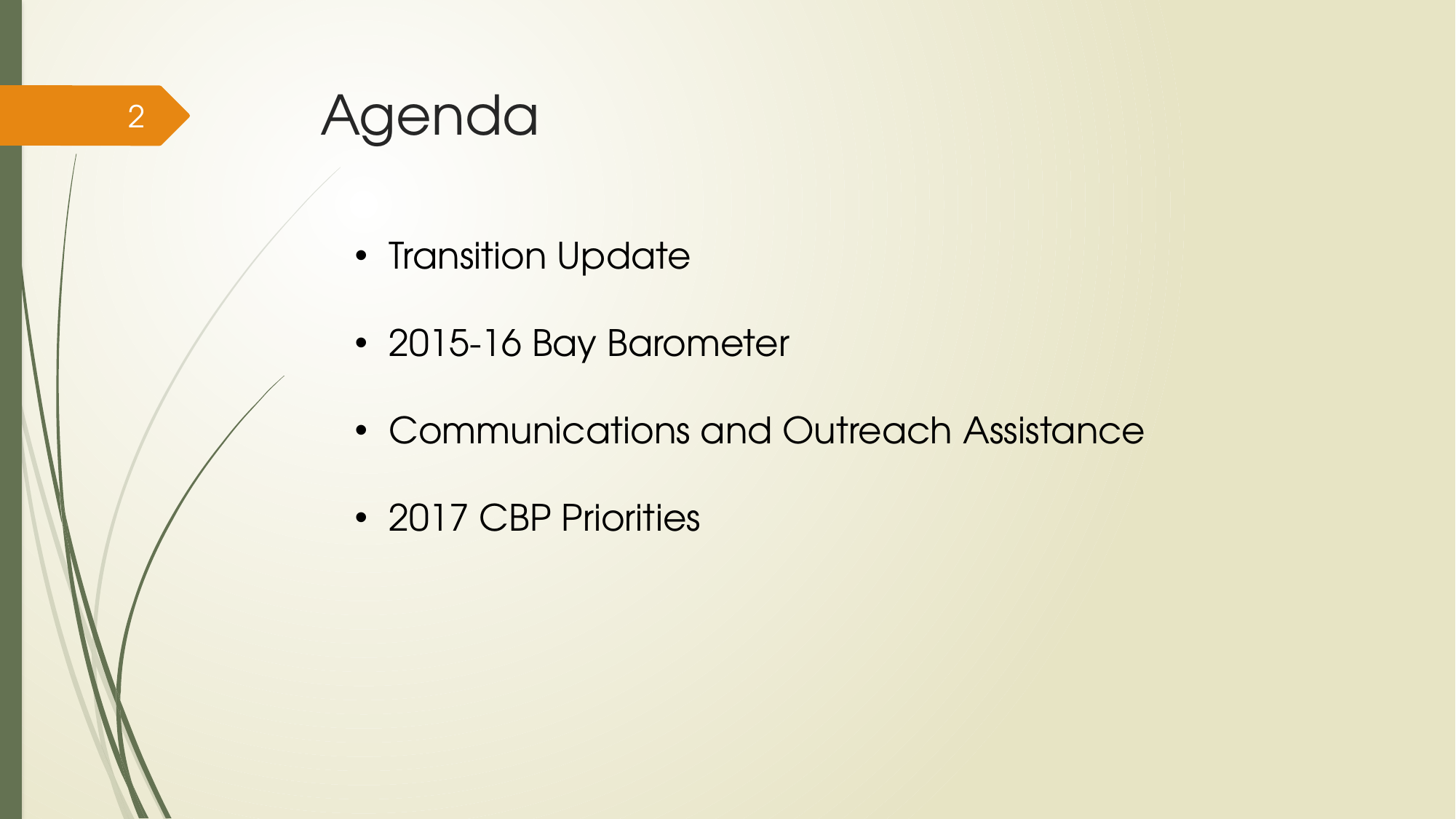

# Agenda
2
Transition Update

2015-16 Bay Barometer

Communications and Outreach Assistance

2017 CBP Priorities